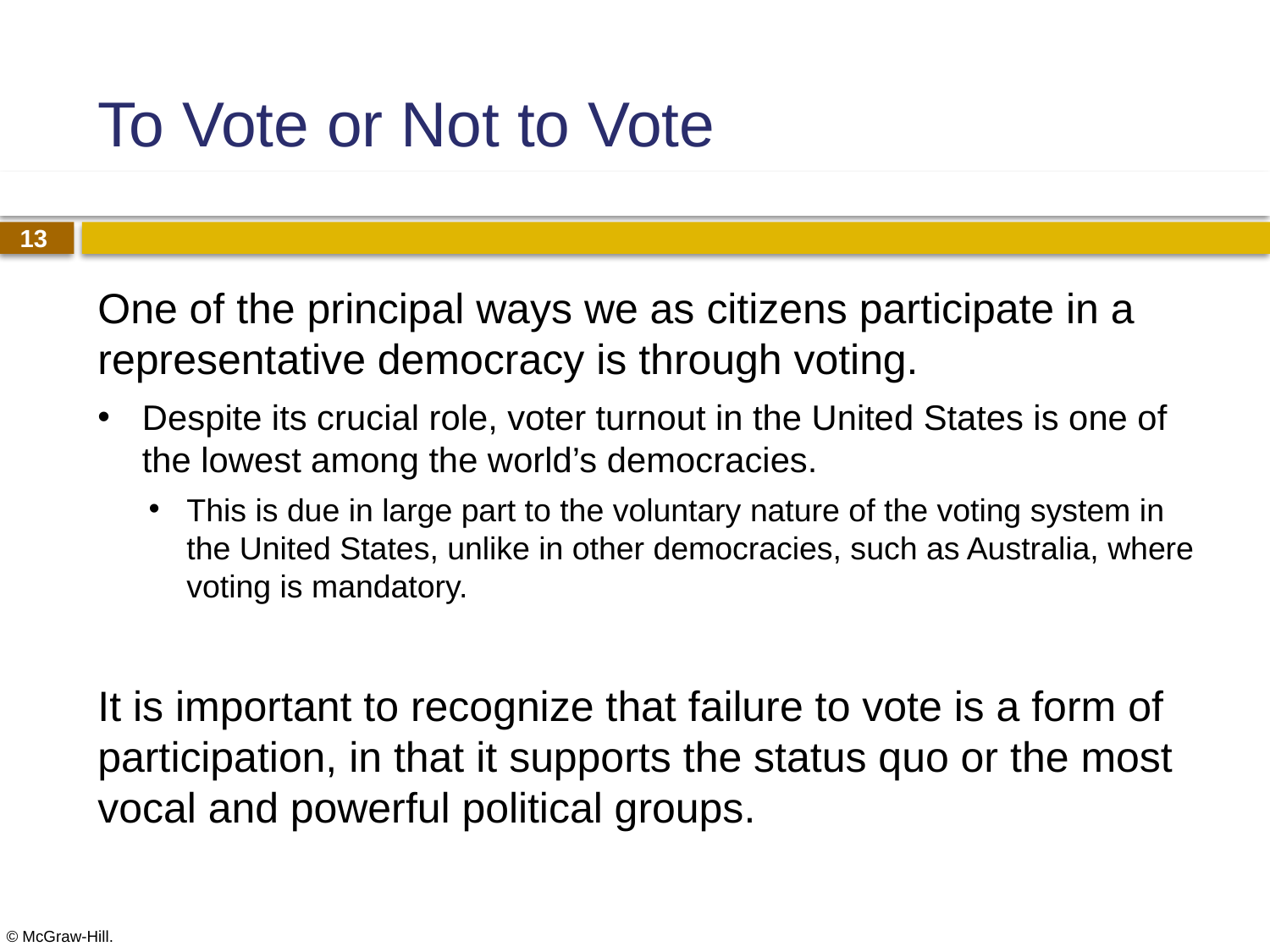

# To Vote or Not to Vote
One of the principal ways we as citizens participate in a representative democracy is through voting.
Despite its crucial role, voter turnout in the United States is one of the lowest among the world’s democracies.
This is due in large part to the voluntary nature of the voting system in the United States, unlike in other democracies, such as Australia, where voting is mandatory.

It is important to recognize that failure to vote is a form of participation, in that it supports the status quo or the most vocal and powerful political groups.